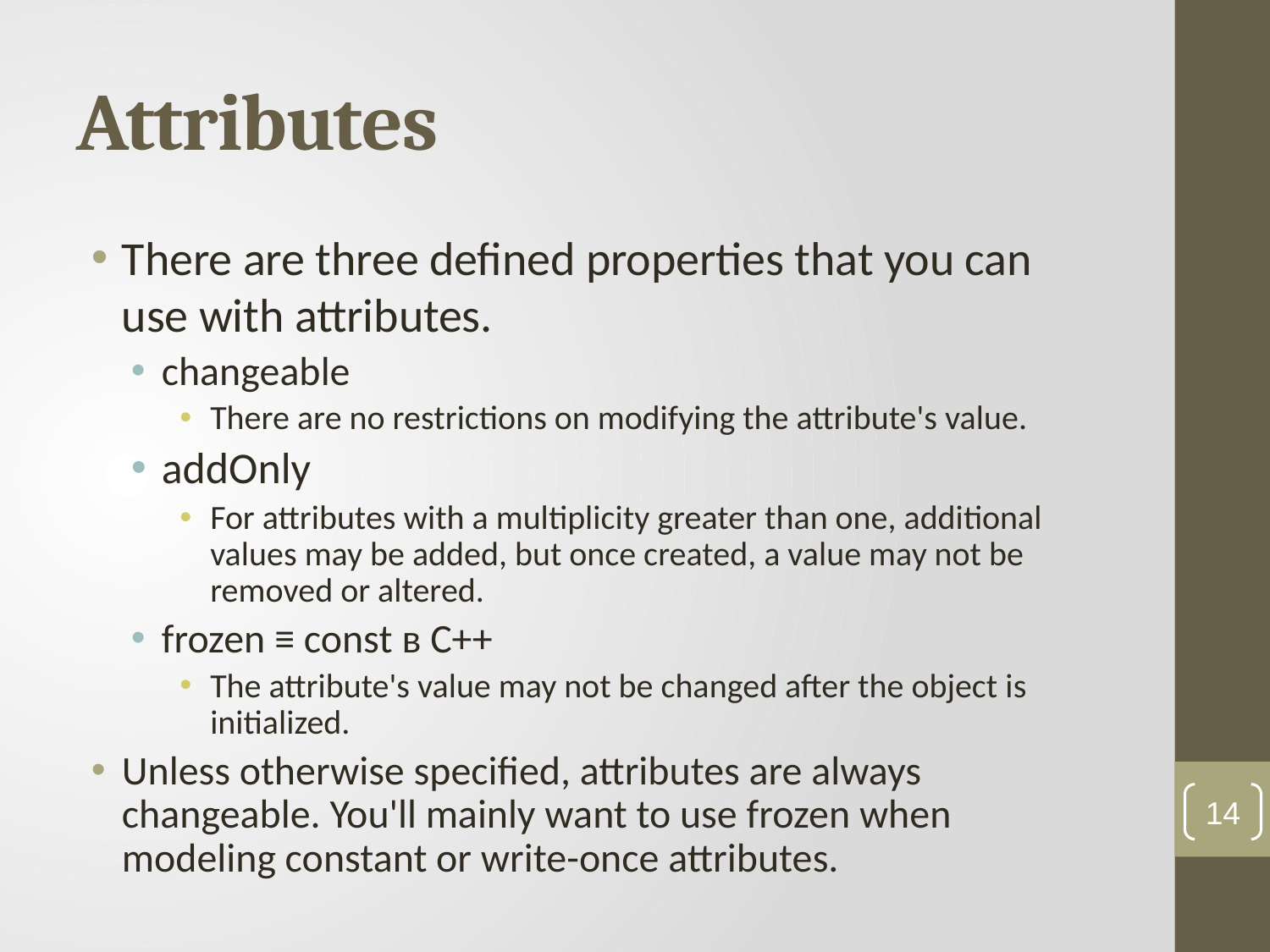

# Attributes
There are three defined properties that you can use with attributes.
changeable
There are no restrictions on modifying the attribute's value.
addOnly
For attributes with a multiplicity greater than one, additional values may be added, but once created, a value may not be removed or altered.
frozen ≡ const в С++
The attribute's value may not be changed after the object is initialized.
Unless otherwise specified, attributes are always changeable. You'll mainly want to use frozen when modeling constant or write-once attributes.
14